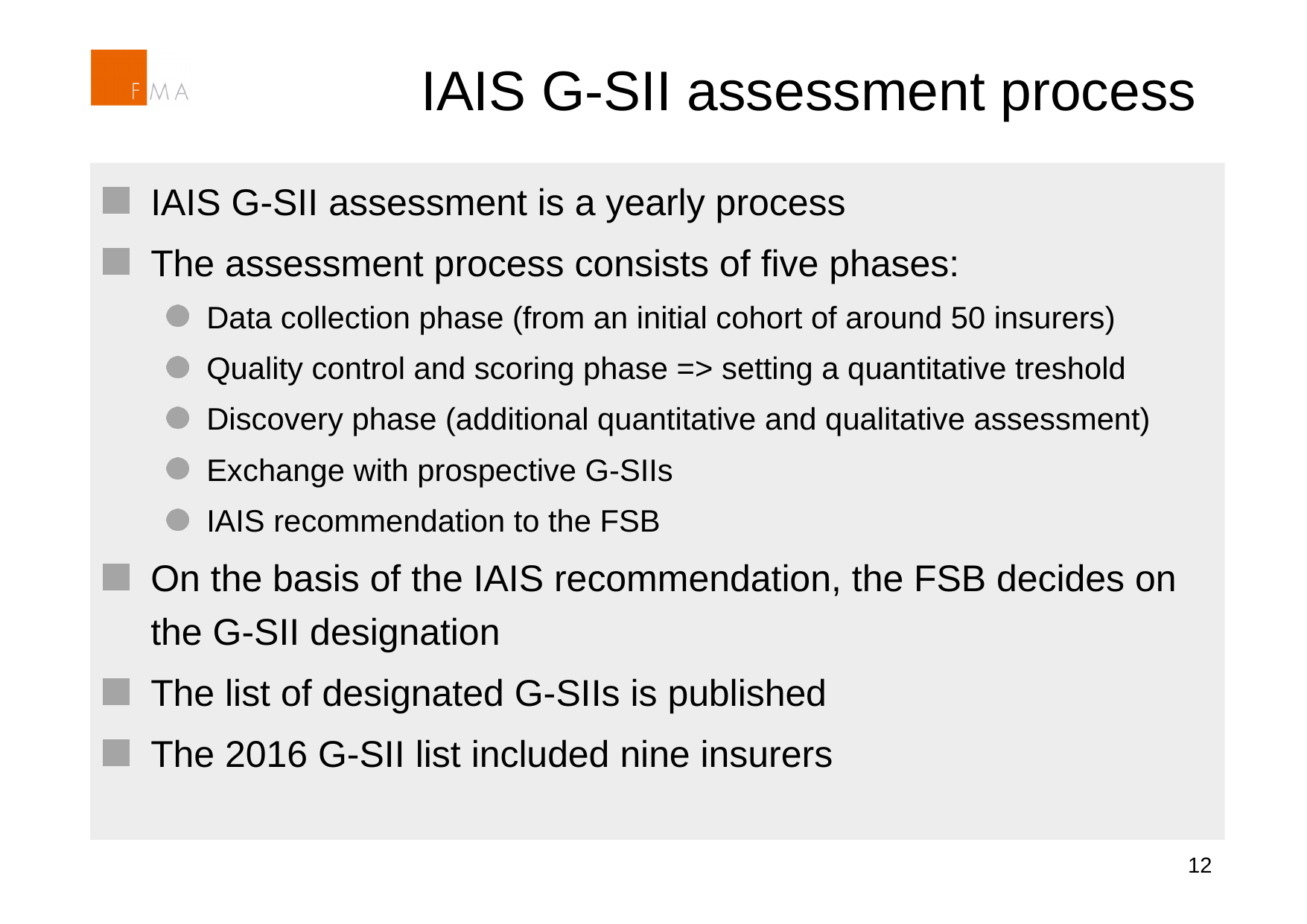

# IAIS G-SII assessment process
IAIS G-SII assessment is a yearly process
The assessment process consists of five phases:
Data collection phase (from an initial cohort of around 50 insurers)
Quality control and scoring phase => setting a quantitative treshold
Discovery phase (additional quantitative and qualitative assessment)
Exchange with prospective G-SIIs
IAIS recommendation to the FSB
On the basis of the IAIS recommendation, the FSB decides on the G-SII designation
The list of designated G-SIIs is published
The 2016 G-SII list included nine insurers

12